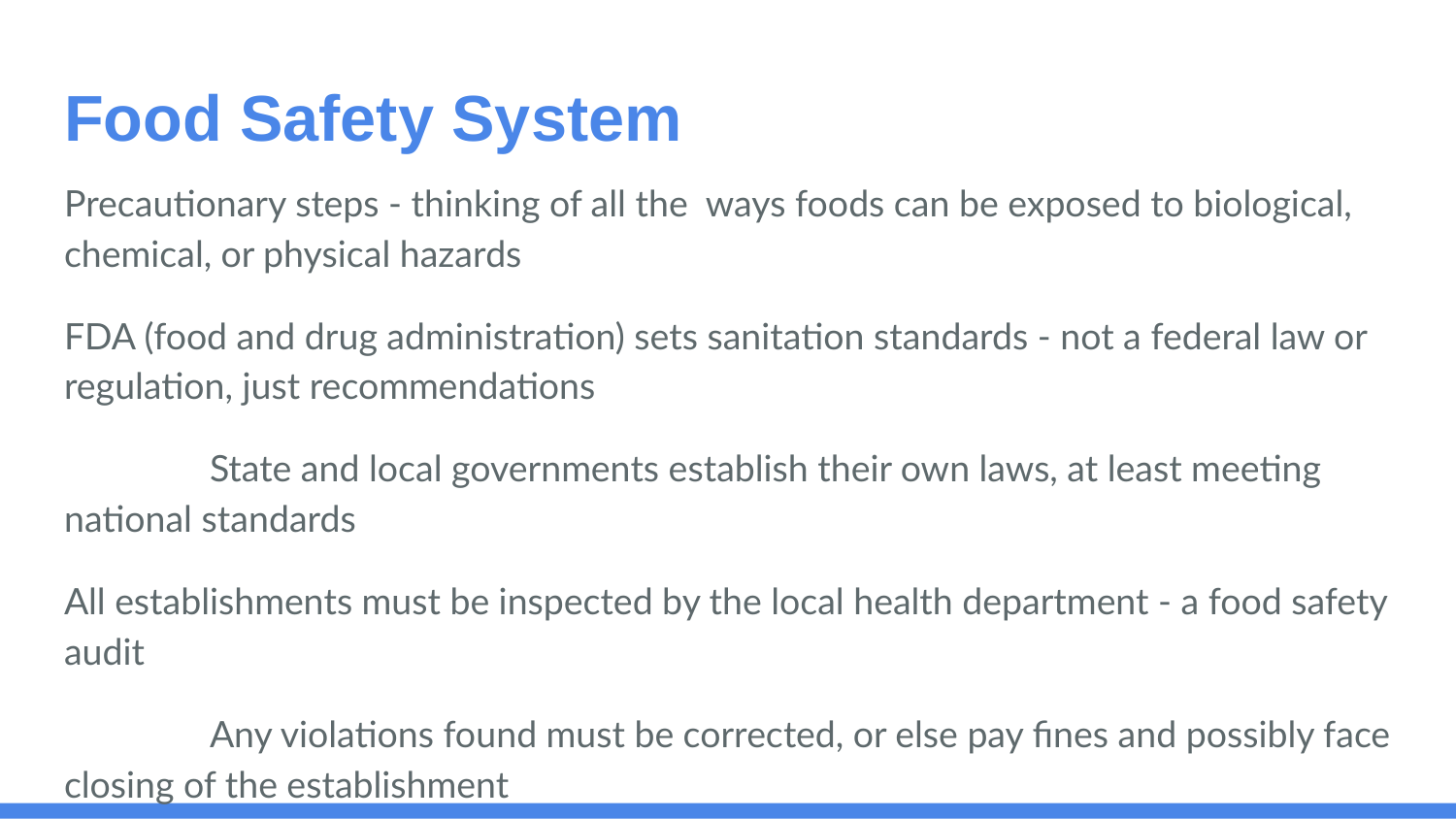

# Food Safety System
Precautionary steps - thinking of all the  ways foods can be exposed to biological, chemical, or physical hazards
FDA (food and drug administration) sets sanitation standards - not a federal law or regulation, just recommendations
	State and local governments establish their own laws, at least meeting national standards
All establishments must be inspected by the local health department - a food safety audit
	Any violations found must be corrected, or else pay fines and possibly face closing of the establishment